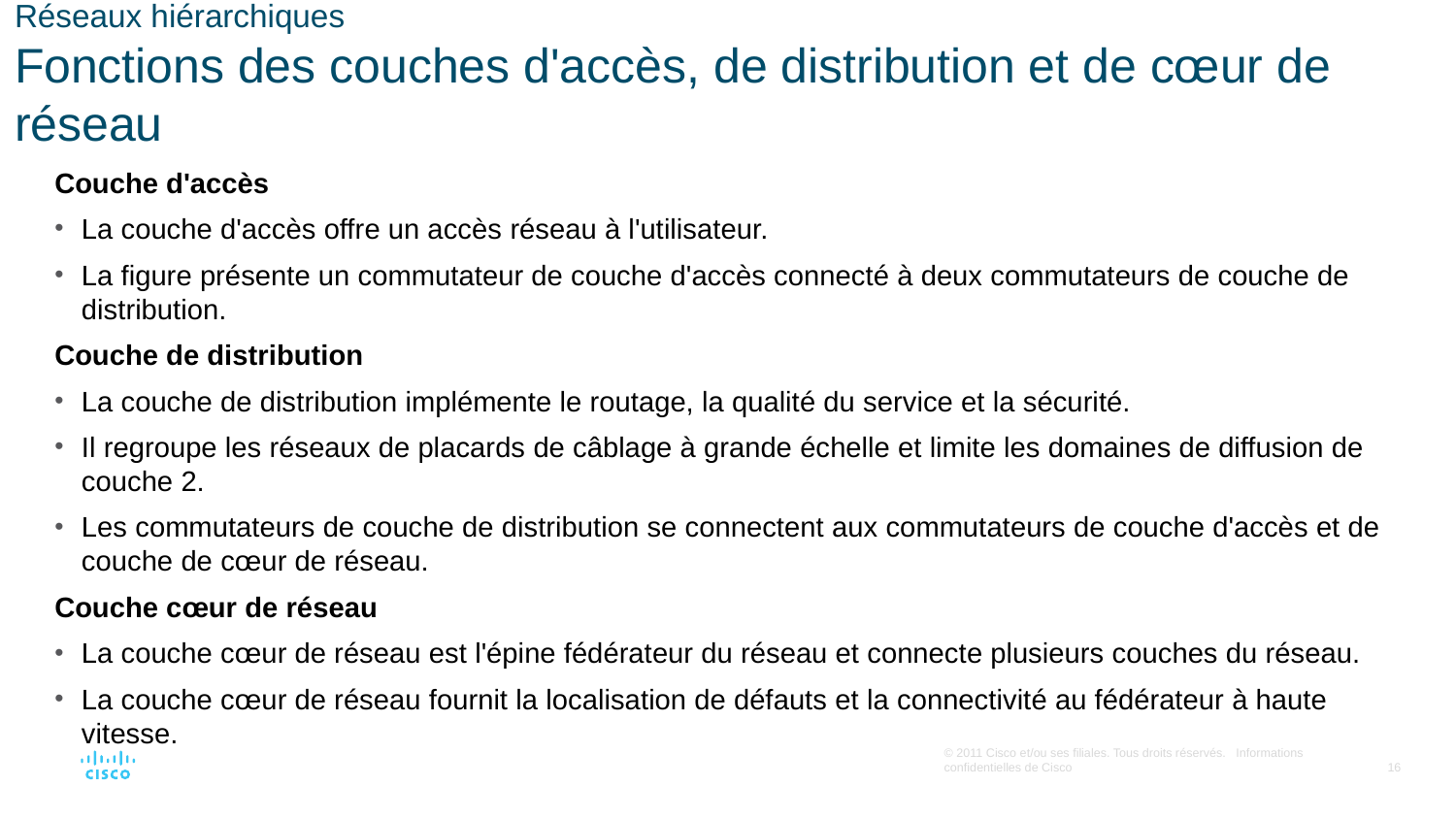

# Réseaux hiérarchiques Fonctions des couches d'accès, de distribution et de cœur de réseau
Couche d'accès
La couche d'accès offre un accès réseau à l'utilisateur.
La figure présente un commutateur de couche d'accès connecté à deux commutateurs de couche de distribution.
Couche de distribution
La couche de distribution implémente le routage, la qualité du service et la sécurité.
Il regroupe les réseaux de placards de câblage à grande échelle et limite les domaines de diffusion de couche 2.
Les commutateurs de couche de distribution se connectent aux commutateurs de couche d'accès et de couche de cœur de réseau.
Couche cœur de réseau
La couche cœur de réseau est l'épine fédérateur du réseau et connecte plusieurs couches du réseau.
La couche cœur de réseau fournit la localisation de défauts et la connectivité au fédérateur à haute vitesse.